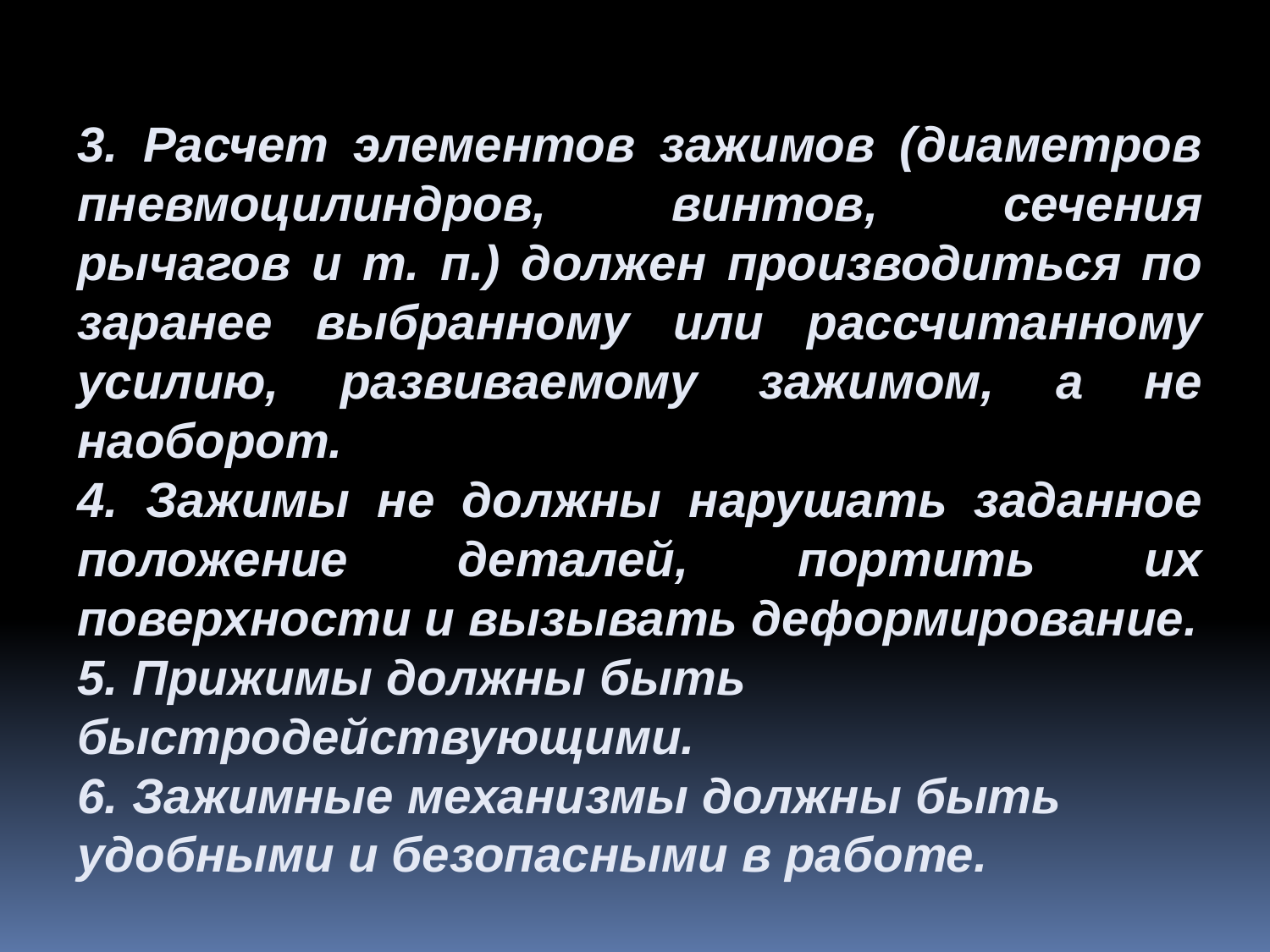

3. Расчет элементов зажимов (диаметров пневмоцилиндров, винтов, сечения рычагов и т. п.) должен производиться по заранее выбранному или рассчитанному усилию, развиваемому зажимом, а не наоборот.
4. Зажимы не должны нарушать заданное положение деталей, портить их поверхности и вызывать деформирование.
5. Прижимы должны быть быстродействующими.
6. Зажимные механизмы должны быть удобными и безопасными в работе.